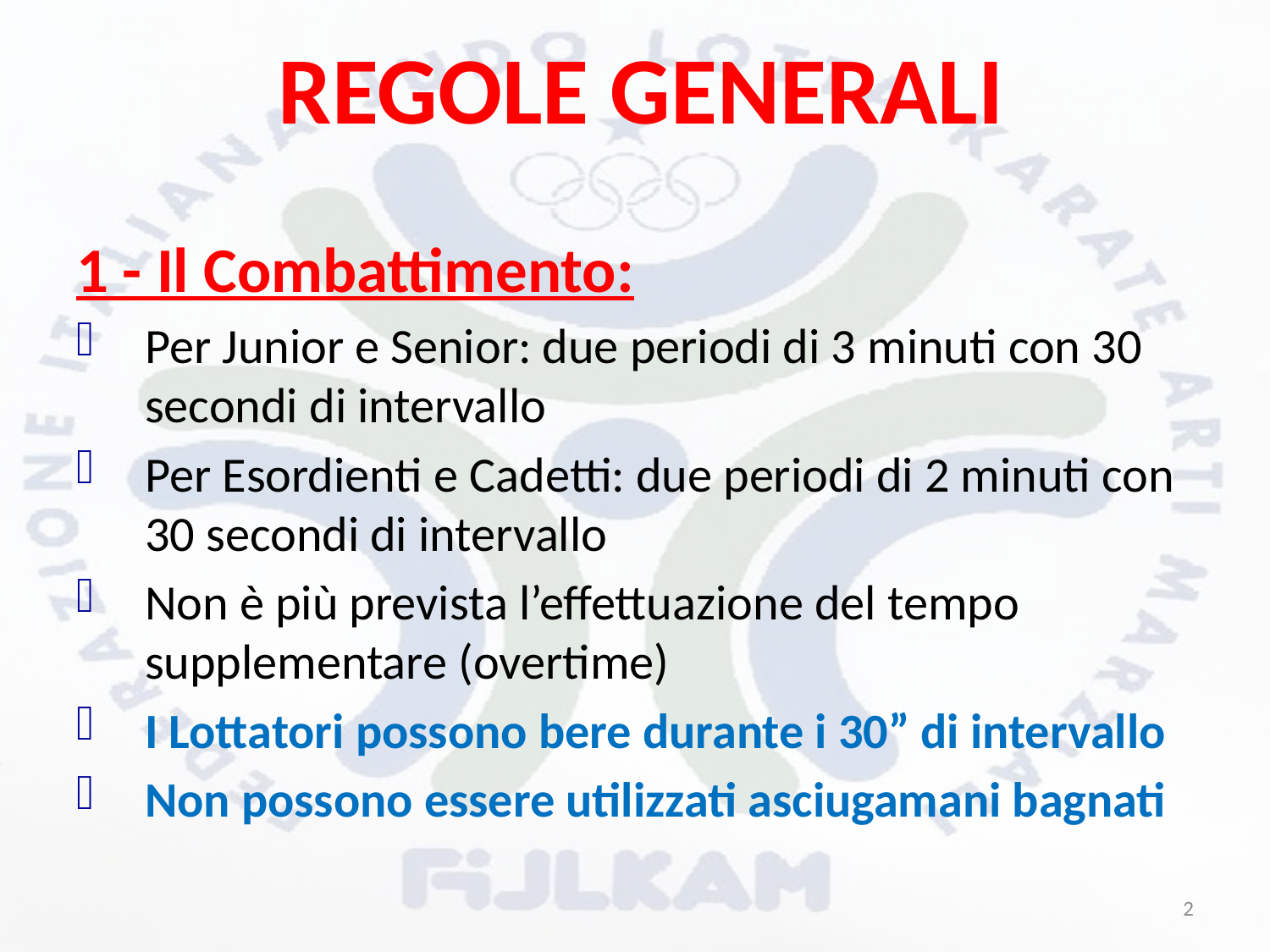

REGOLE GENERALI
1 - Il Combattimento:
Per Junior e Senior: due periodi di 3 minuti con 30 secondi di intervallo
Per Esordienti e Cadetti: due periodi di 2 minuti con 30 secondi di intervallo
Non è più prevista l’effettuazione del tempo supplementare (overtime)
I Lottatori possono bere durante i 30” di intervallo
Non possono essere utilizzati asciugamani bagnati

2